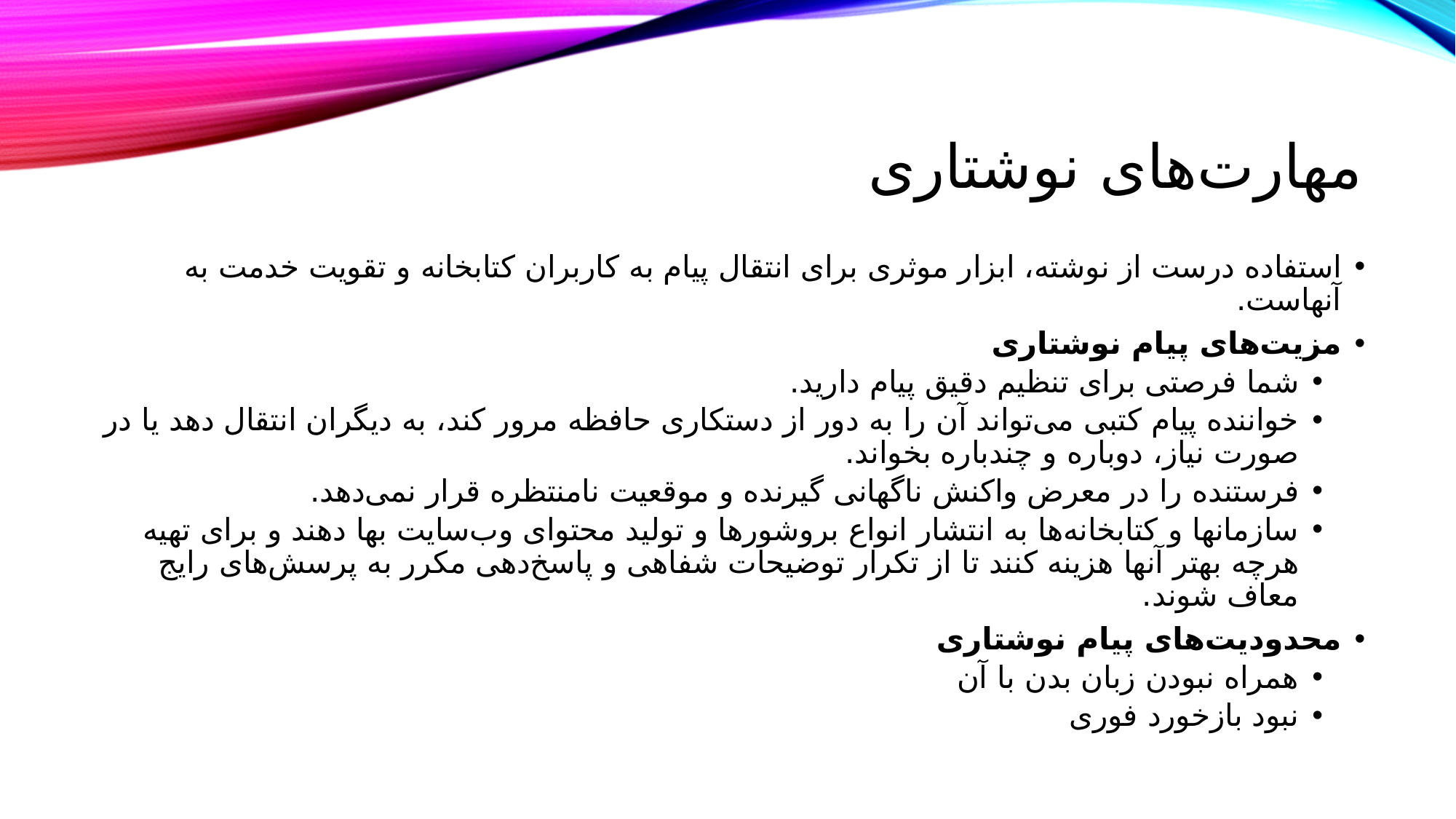

# مهارت‌های نوشتاری
استفاده درست از نوشته، ابزار موثری برای انتقال پیام به کاربران کتابخانه و تقویت خدمت به آنهاست.
مزیت‌های پیام نوشتاری
شما فرصتی برای تنظیم دقیق پیام دارید.
خواننده پیام کتبی می‌تواند آن را به دور از دستکاری حافظه مرور کند، به دیگران انتقال دهد یا در صورت نیاز، دوباره و چندباره بخواند.
فرستنده را در معرض واکنش ناگهانی گیرنده و موقعیت نامنتظره قرار نمی‌دهد.
سازمانها و کتابخانه‌ها به انتشار انواع بروشورها و تولید محتوای وب‌سایت بها دهند و برای تهیه هرچه بهتر آنها هزینه کنند تا از تکرار توضیحات شفاهی و پاسخ‌دهی مکرر به پرسش‌های رایج معاف شوند.
محدودیت‌های پیام نوشتاری
همراه نبودن زبان بدن با آن
نبود بازخورد فوری